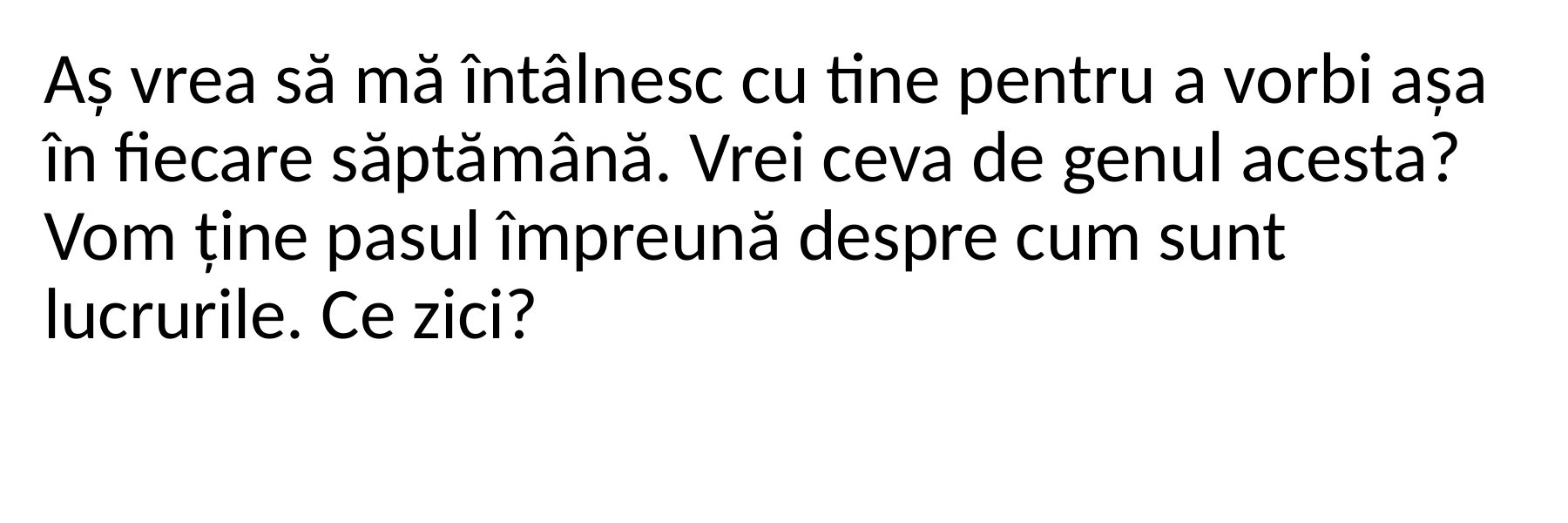

Aș vrea să mă întâlnesc cu tine pentru a vorbi așa în fiecare săptămână. Vrei ceva de genul acesta? Vom ține pasul împreună despre cum sunt lucrurile. Ce zici?